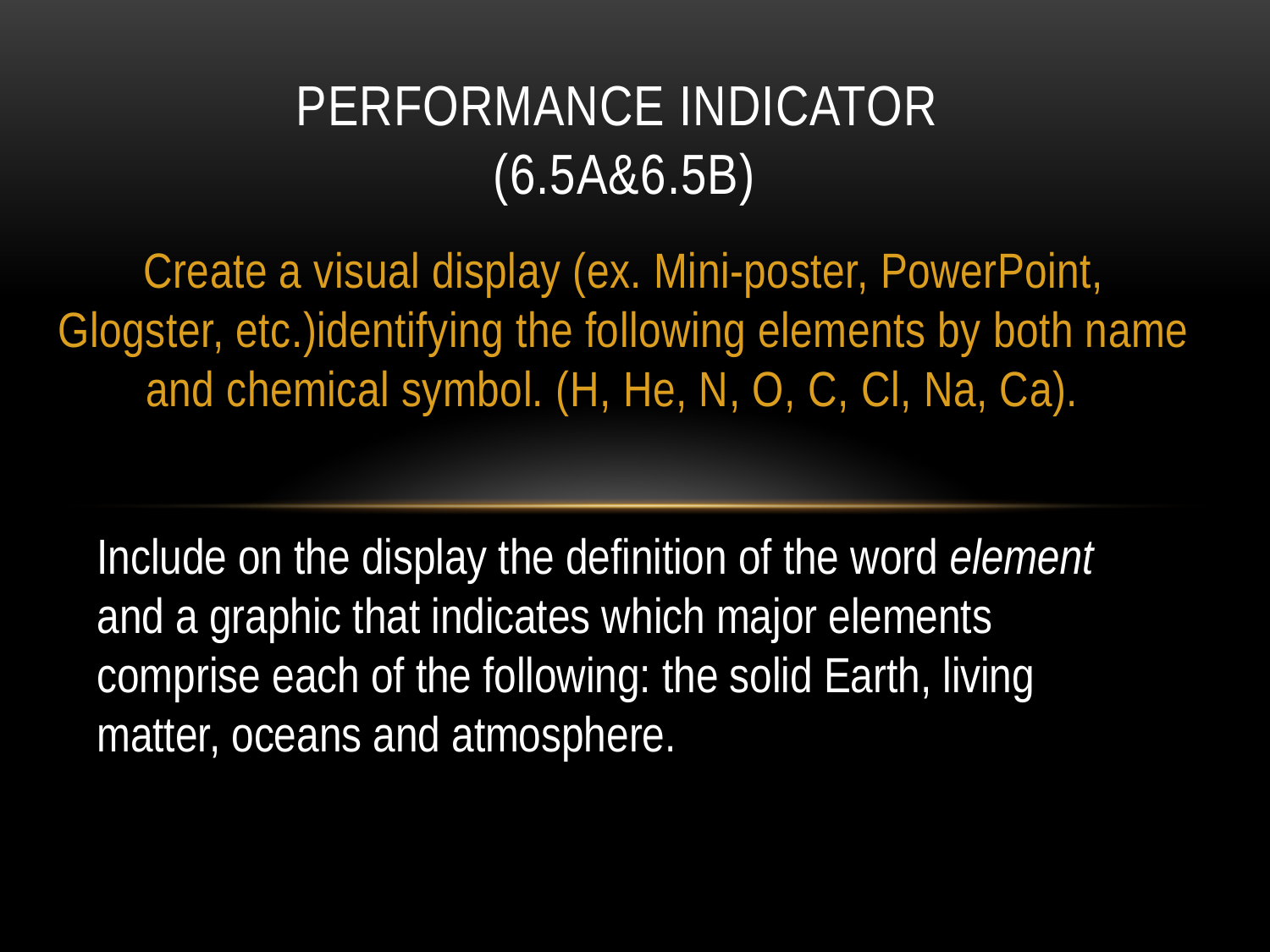

# Performance Indicator (6.5a&6.5b)
Create a visual display (ex. Mini-poster, PowerPoint, Glogster, etc.)identifying the following elements by both name and chemical symbol. (H, He, N, O, C, Cl, Na, Ca).
Include on the display the definition of the word element and a graphic that indicates which major elements comprise each of the following: the solid Earth, living matter, oceans and atmosphere.